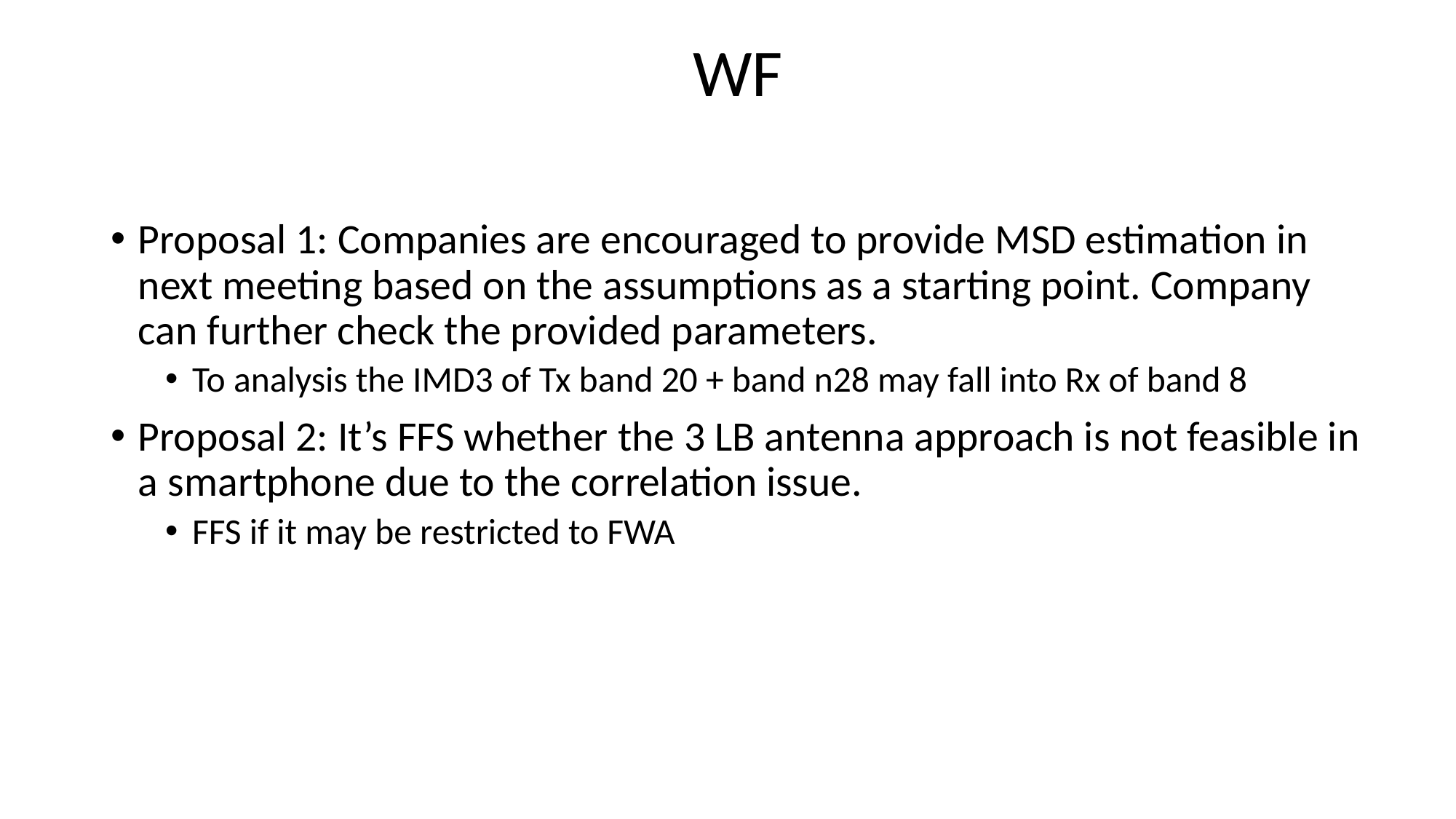

# WF
Proposal 1: Companies are encouraged to provide MSD estimation in next meeting based on the assumptions as a starting point. Company can further check the provided parameters.
To analysis the IMD3 of Tx band 20 + band n28 may fall into Rx of band 8
Proposal 2: It’s FFS whether the 3 LB antenna approach is not feasible in a smartphone due to the correlation issue.
FFS if it may be restricted to FWA